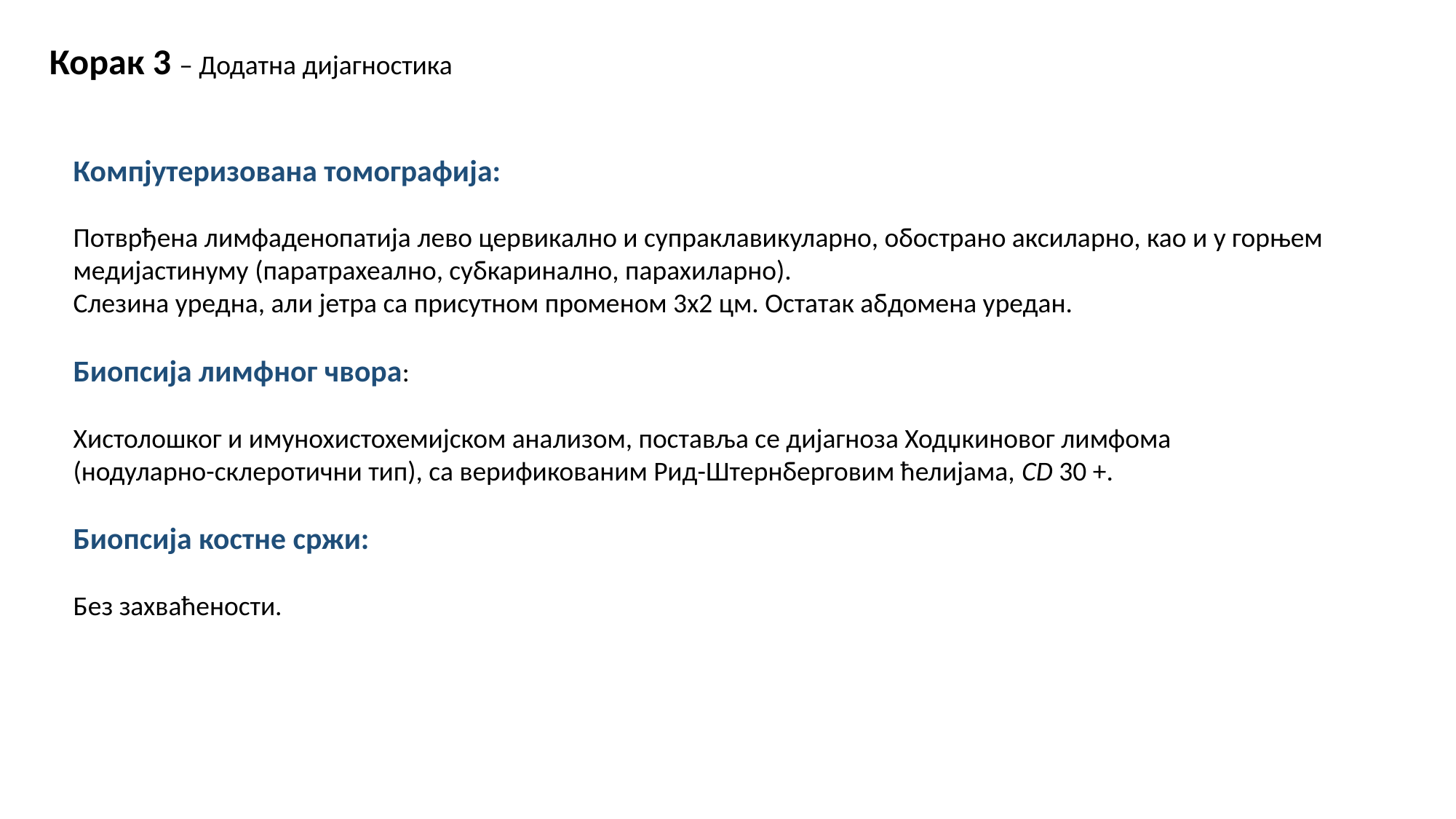

Корак 3 – Додатна дијагностика
Компјутеризована томографија:

Потврђена лимфаденопатија лево цервикално и супраклавикуларно, обострано аксиларно, као и у горњем
медијастинуму (паратрахеално, субкаринално, парахиларно).
Слезина уредна, али јетра са присутном променом 3х2 цм. Остатак абдомена уредан.

Биопсија лимфног чвора:

Хистолошког и имунохистохемијском анализом, поставља се дијагноза Ходџкиновог лимфома
(нодуларно-склеротични тип), са верификованим Рид-Штернберговим ћелијама, CD 30 +.

Биопсија костне сржи:

Без захваћености.